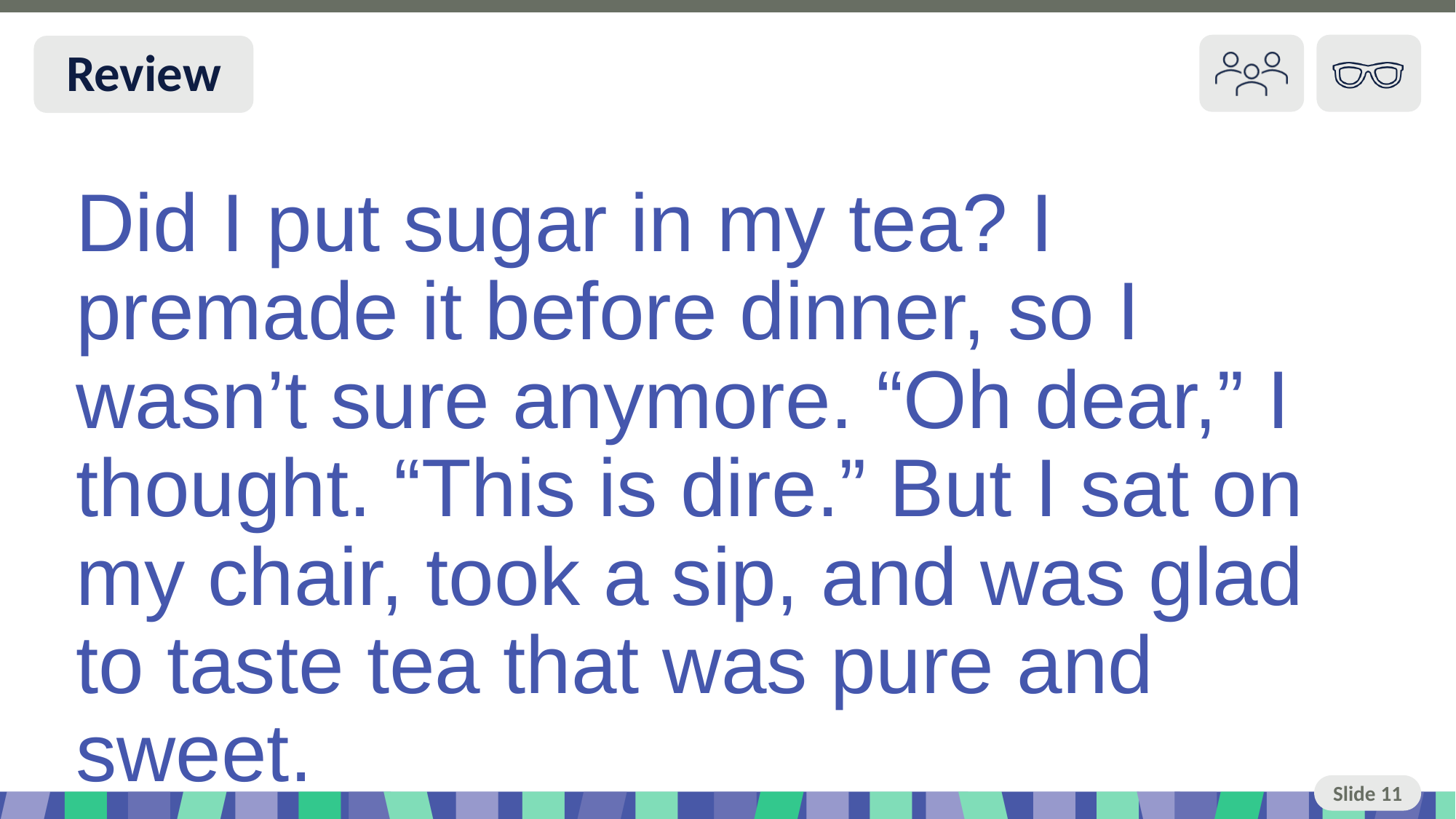

Slide 11 Review You do
Did I put sugar in my tea? I premade it before dinner, so I wasn’t sure anymore. “Oh dear,” I thought. “This is dire.” But I sat on my chair, took a sip, and was glad to taste tea that was pure and sweet.